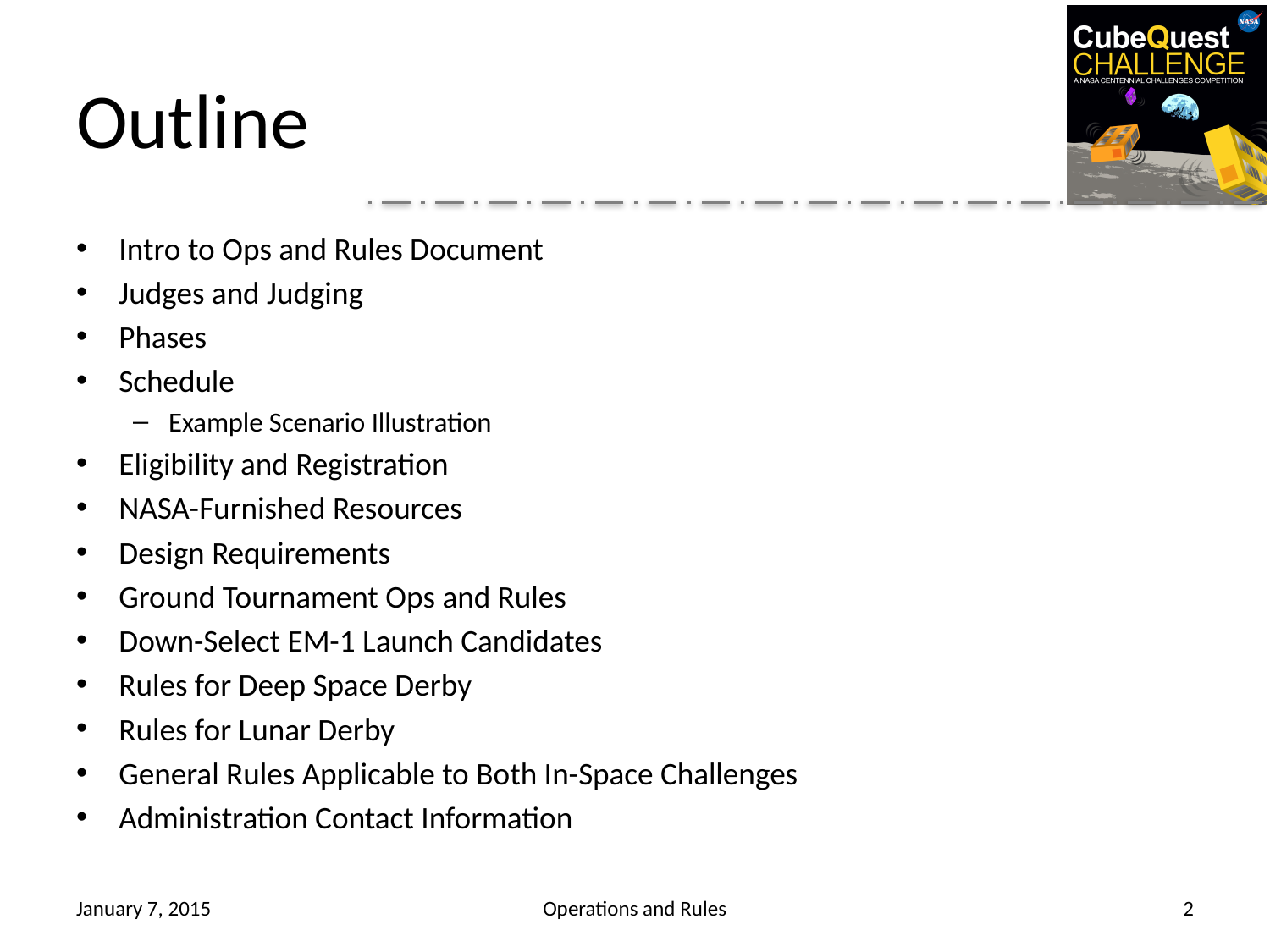

# Outline
Intro to Ops and Rules Document
Judges and Judging
Phases
Schedule
Example Scenario Illustration
Eligibility and Registration
NASA-Furnished Resources
Design Requirements
Ground Tournament Ops and Rules
Down-Select EM-1 Launch Candidates
Rules for Deep Space Derby
Rules for Lunar Derby
General Rules Applicable to Both In-Space Challenges
Administration Contact Information

January 7, 2015
Operations and Rules
2